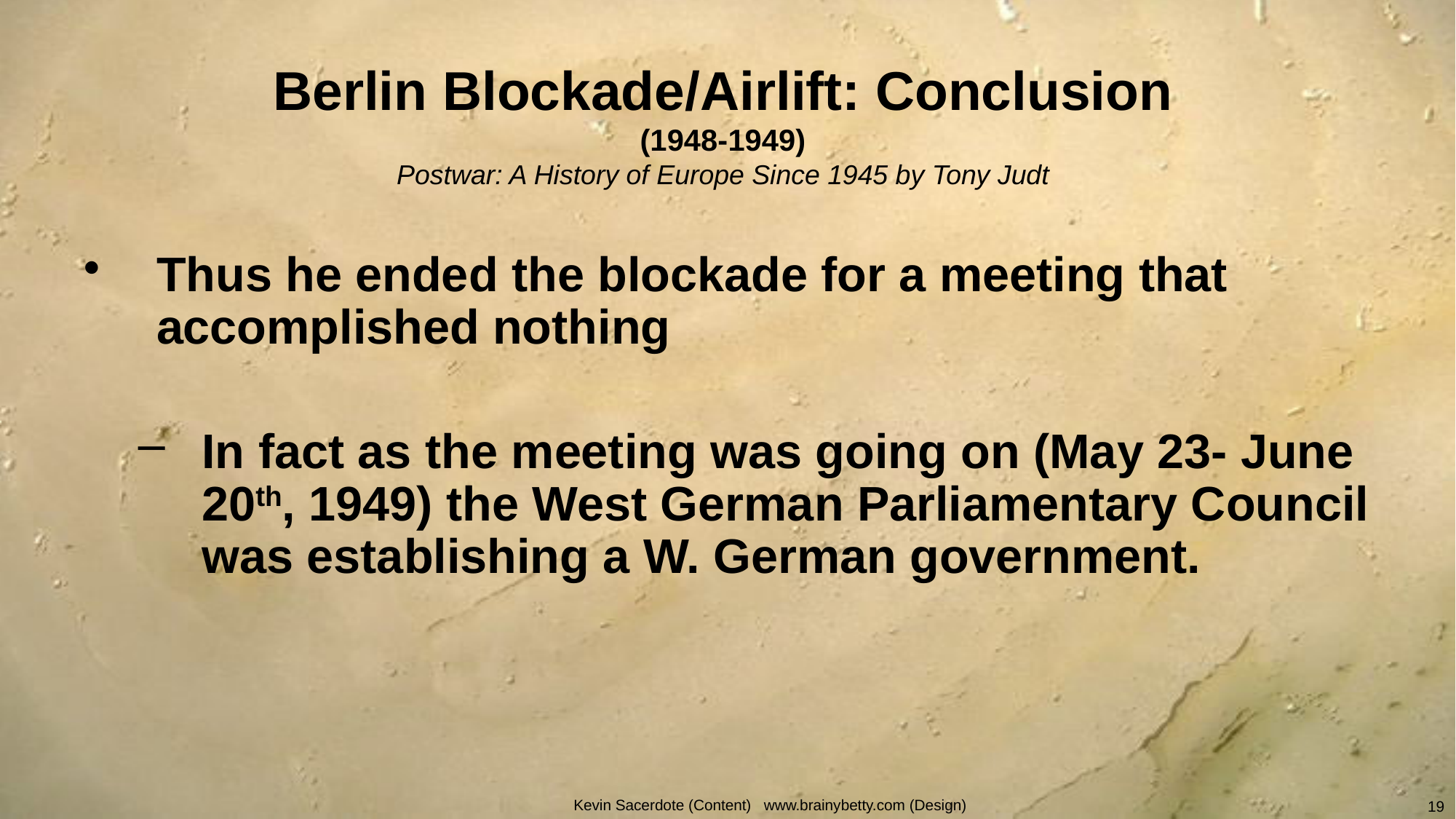

# Berlin Blockade/Airlift: Conclusion (1948-1949) Postwar: A History of Europe Since 1945 by Tony Judt

Thus he ended the blockade for a meeting that accomplished nothing

In fact as the meeting was going on (May 23- June 20th, 1949) the West German Parliamentary Council was establishing a W. German government.

Kevin Sacerdote (Content)   www.brainybetty.com (Design)
19